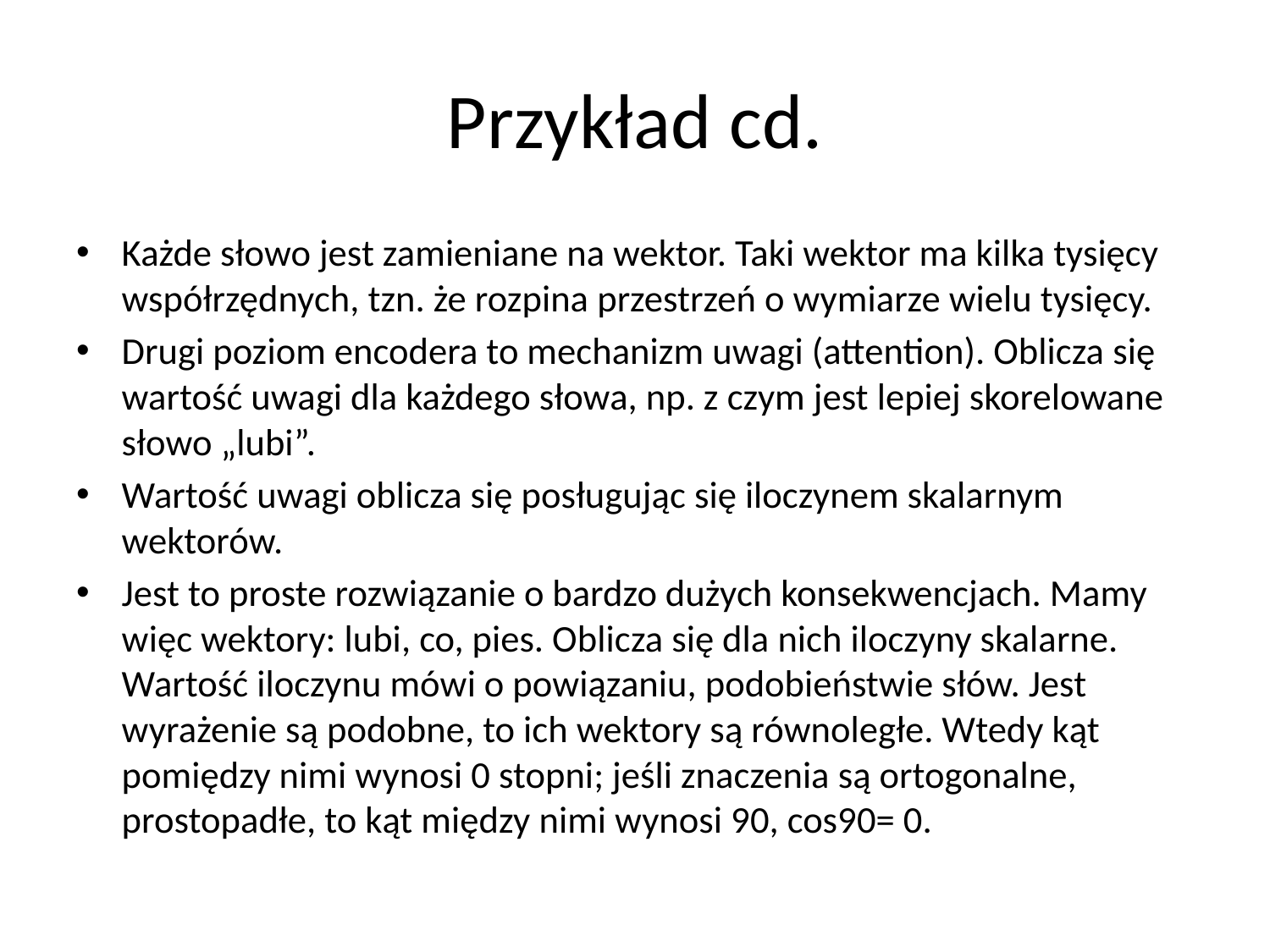

# Przykład cd.
Każde słowo jest zamieniane na wektor. Taki wektor ma kilka tysięcy współrzędnych, tzn. że rozpina przestrzeń o wymiarze wielu tysięcy.
Drugi poziom encodera to mechanizm uwagi (attention). Oblicza się wartość uwagi dla każdego słowa, np. z czym jest lepiej skorelowane słowo „lubi”.
Wartość uwagi oblicza się posługując się iloczynem skalarnym wektorów.
Jest to proste rozwiązanie o bardzo dużych konsekwencjach. Mamy więc wektory: lubi, co, pies. Oblicza się dla nich iloczyny skalarne. Wartość iloczynu mówi o powiązaniu, podobieństwie słów. Jest wyrażenie są podobne, to ich wektory są równoległe. Wtedy kąt pomiędzy nimi wynosi 0 stopni; jeśli znaczenia są ortogonalne, prostopadłe, to kąt między nimi wynosi 90, cos90= 0.